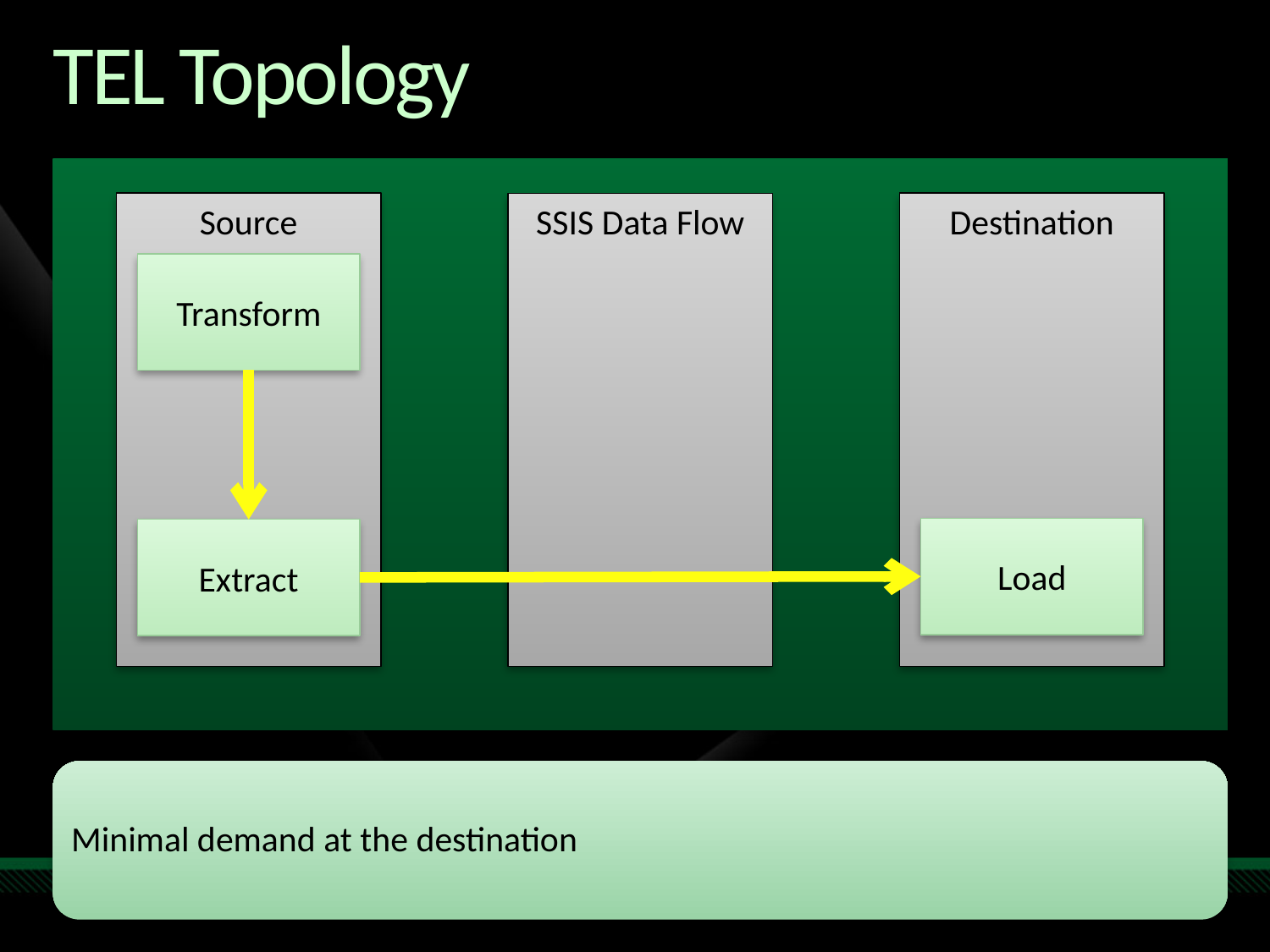

# TEL Topology

Source
Destination
SSIS Data Flow
Transform
Load
Extract
Minimal demand at the destination